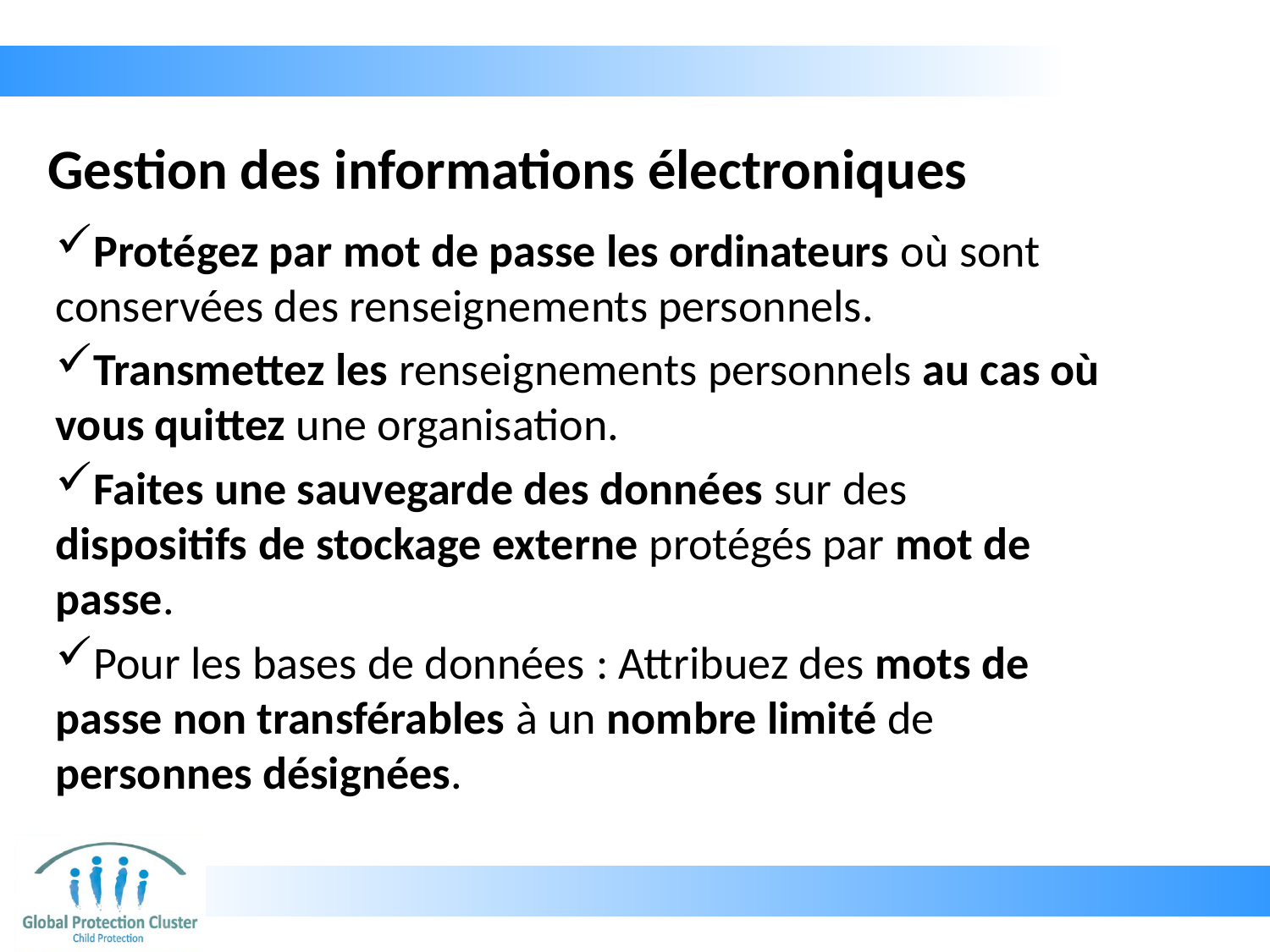

# Gestion des informations électroniques

Protégez par mot de passe les ordinateurs où sont conservées des renseignements personnels.
Transmettez les renseignements personnels au cas où vous quittez une organisation.
Faites une sauvegarde des données sur des dispositifs de stockage externe protégés par mot de passe.
Pour les bases de données : Attribuez des mots de passe non transférables à un nombre limité de personnes désignées.